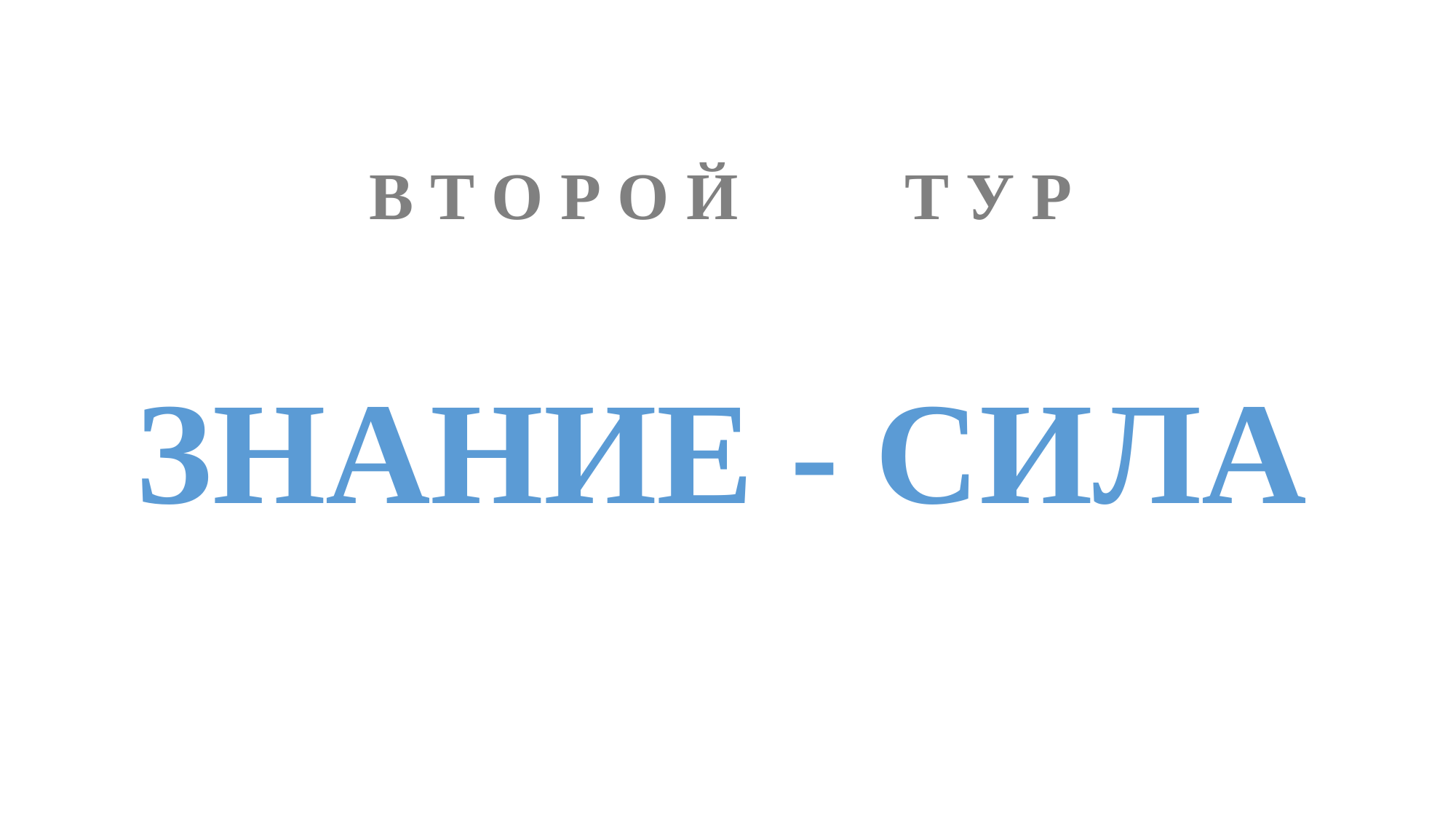

# В Т О Р О Й          Т У Р ЗНАНИЕ - СИЛА